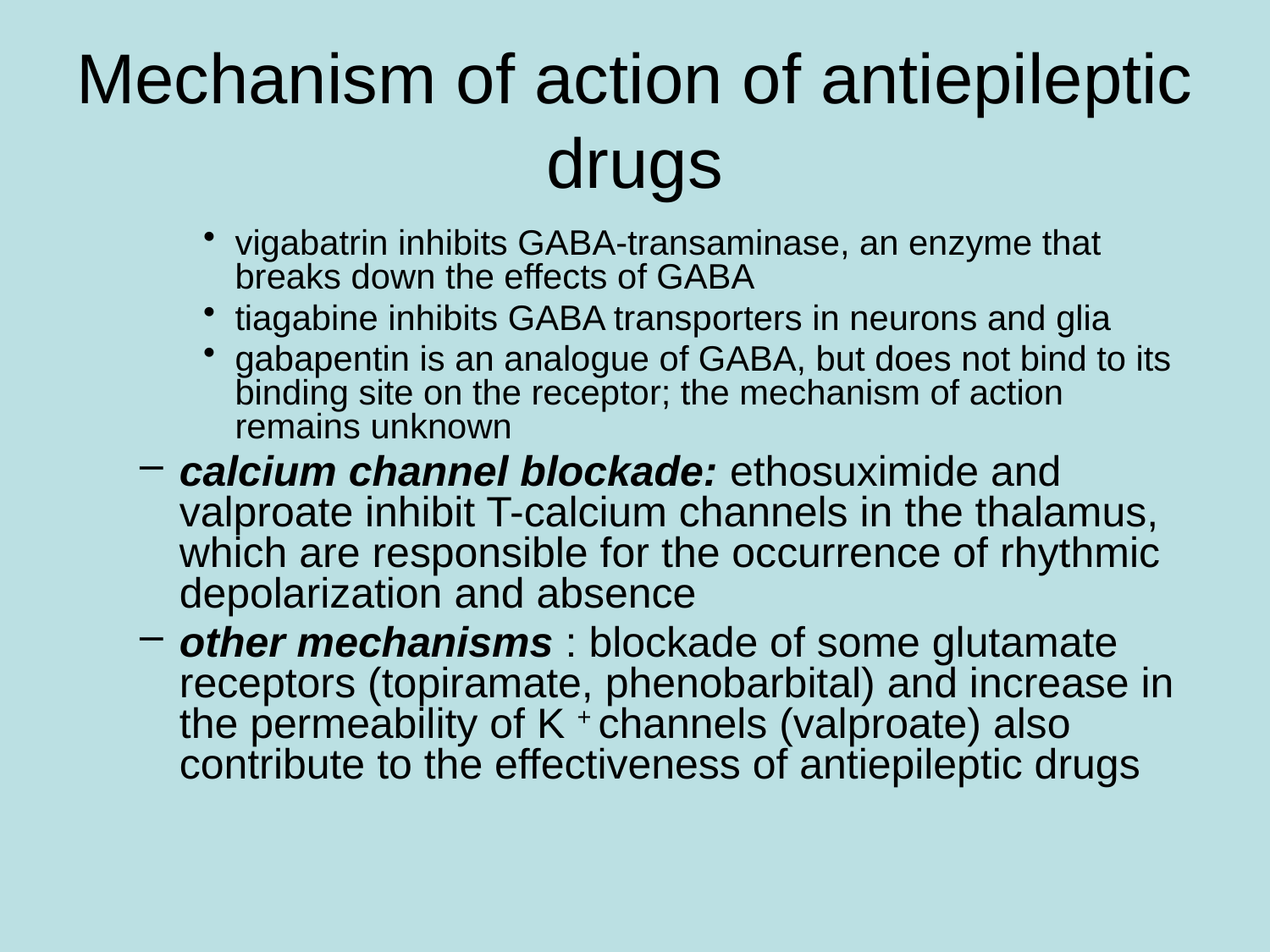

# Mechanism of action of antiepileptic drugs
vigabatrin inhibits GABA-transaminase, an enzyme that breaks down the effects of GABA
tiagabine inhibits GABA transporters in neurons and glia
gabapentin is an analogue of GABA, but does not bind to its binding site on the receptor; the mechanism of action remains unknown
calcium channel blockade: ethosuximide and valproate inhibit T-calcium channels in the thalamus, which are responsible for the occurrence of rhythmic depolarization and absence
other mechanisms : blockade of some glutamate receptors (topiramate, phenobarbital) and increase in the permeability of K + channels (valproate) also contribute to the effectiveness of antiepileptic drugs